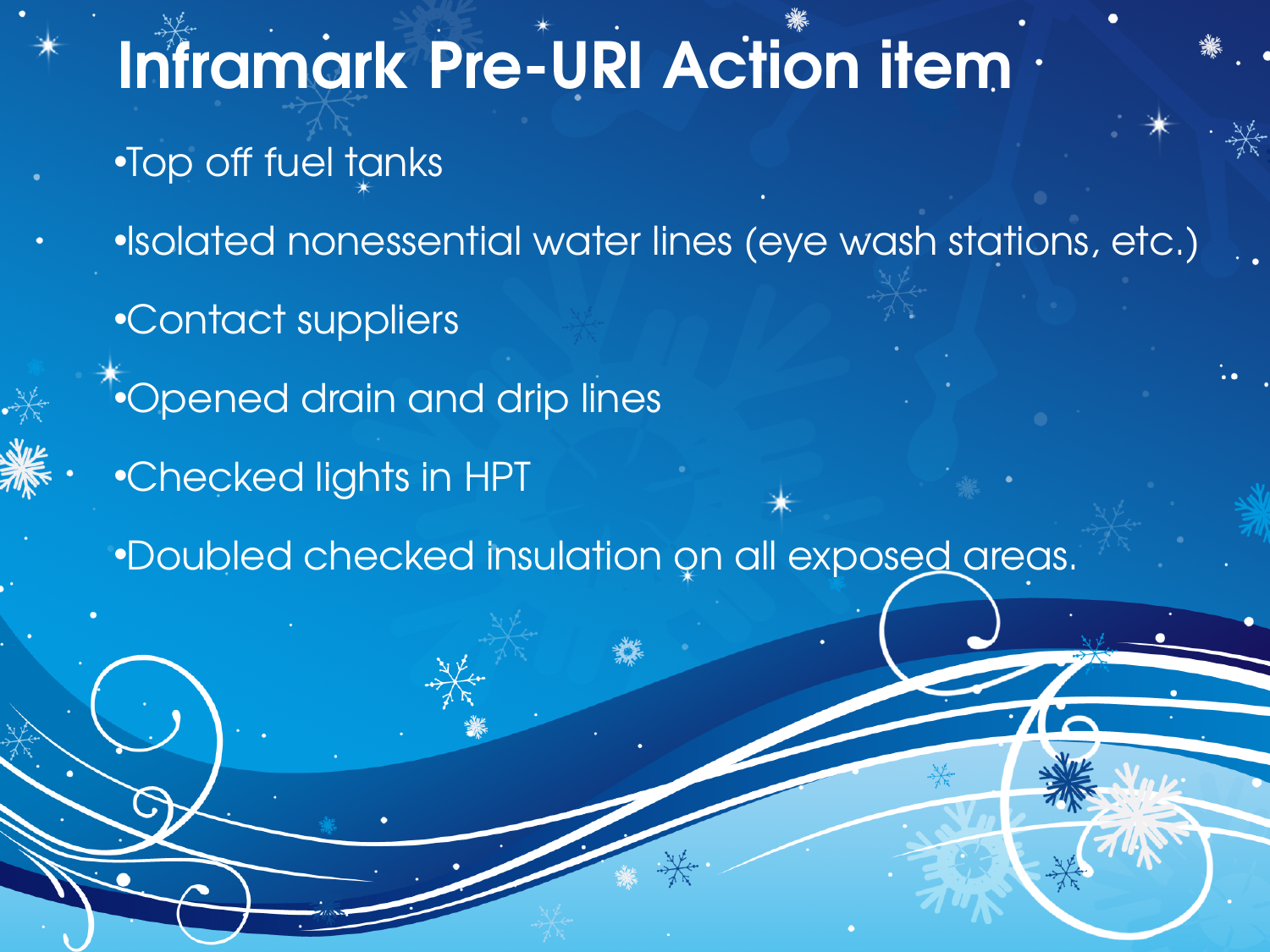

# Inframark Pre-URI Action item
Top off fuel tanks
Isolated nonessential water lines (eye wash stations, etc.)
Contact suppliers
Opened drain and drip lines
Checked lights in HPT
Doubled checked insulation on all exposed areas.